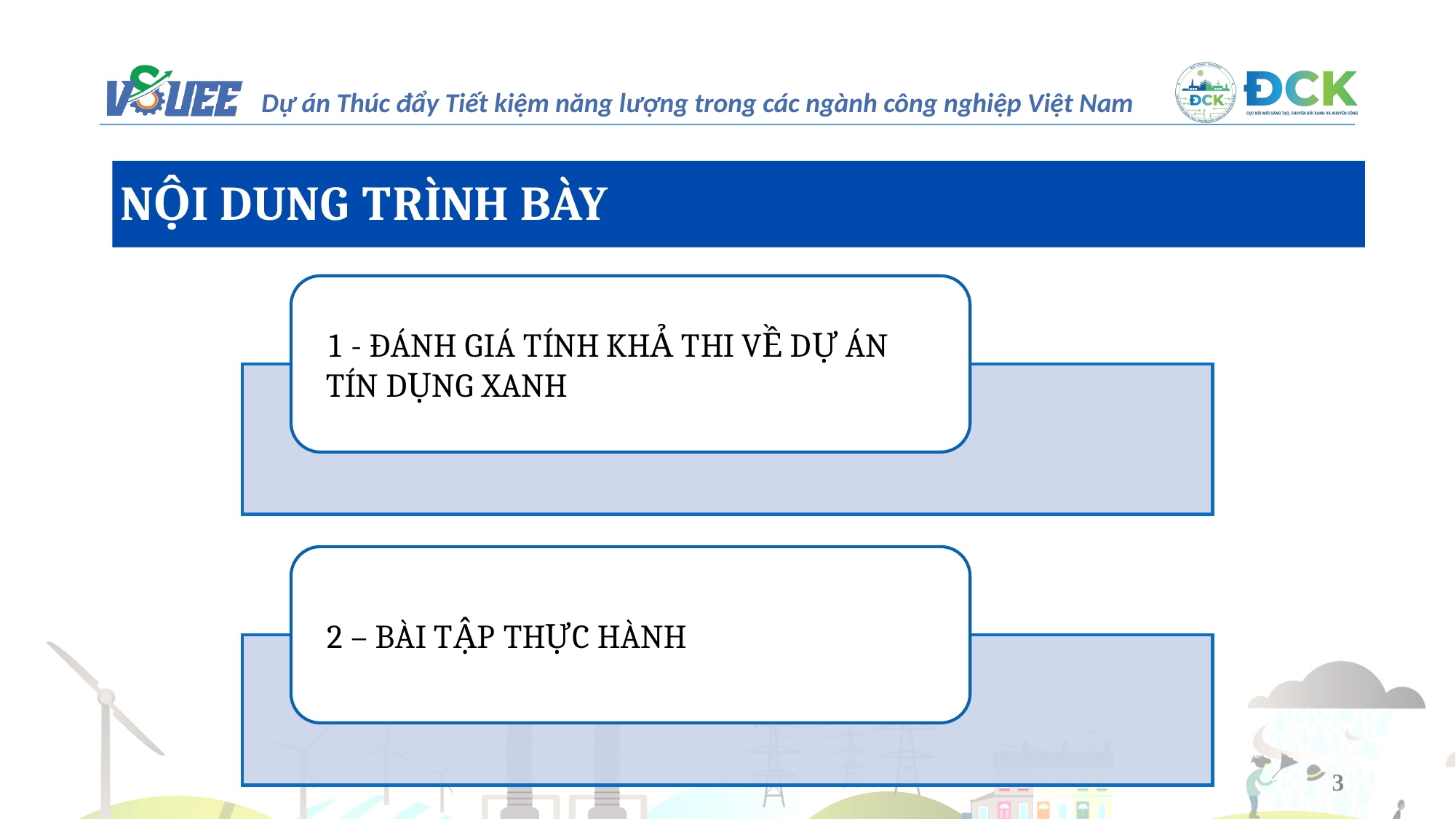

NỘI DUNG TRÌNH BÀY

1 - ĐÁNH GIÁ TÍNH KHẢ THI VỀ DỰ ÁN TÍN DỤNG XANH

2 – BÀI TẬP THỰC HÀNH

3